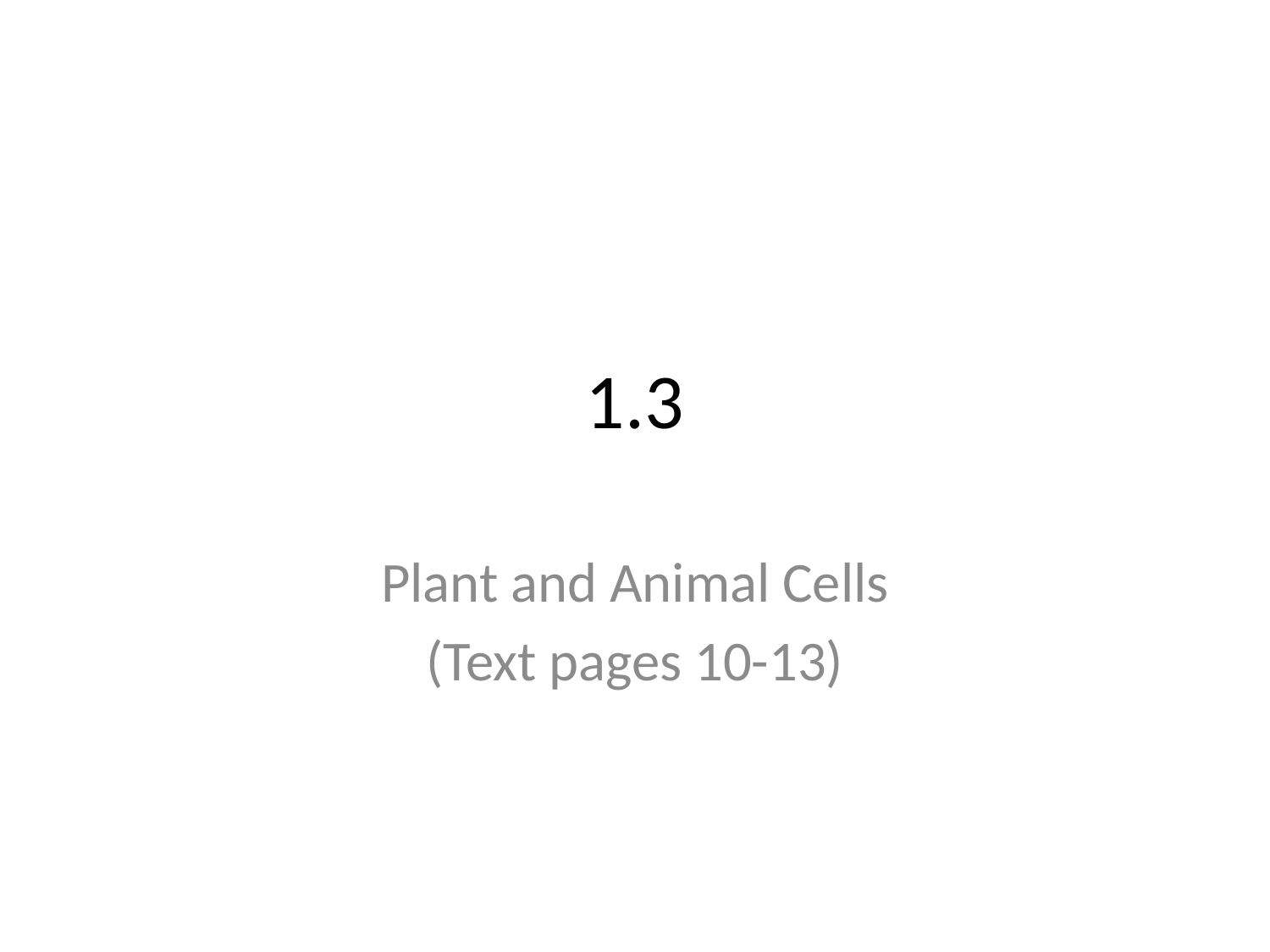

# 1.3
Plant and Animal Cells
(Text pages 10-13)